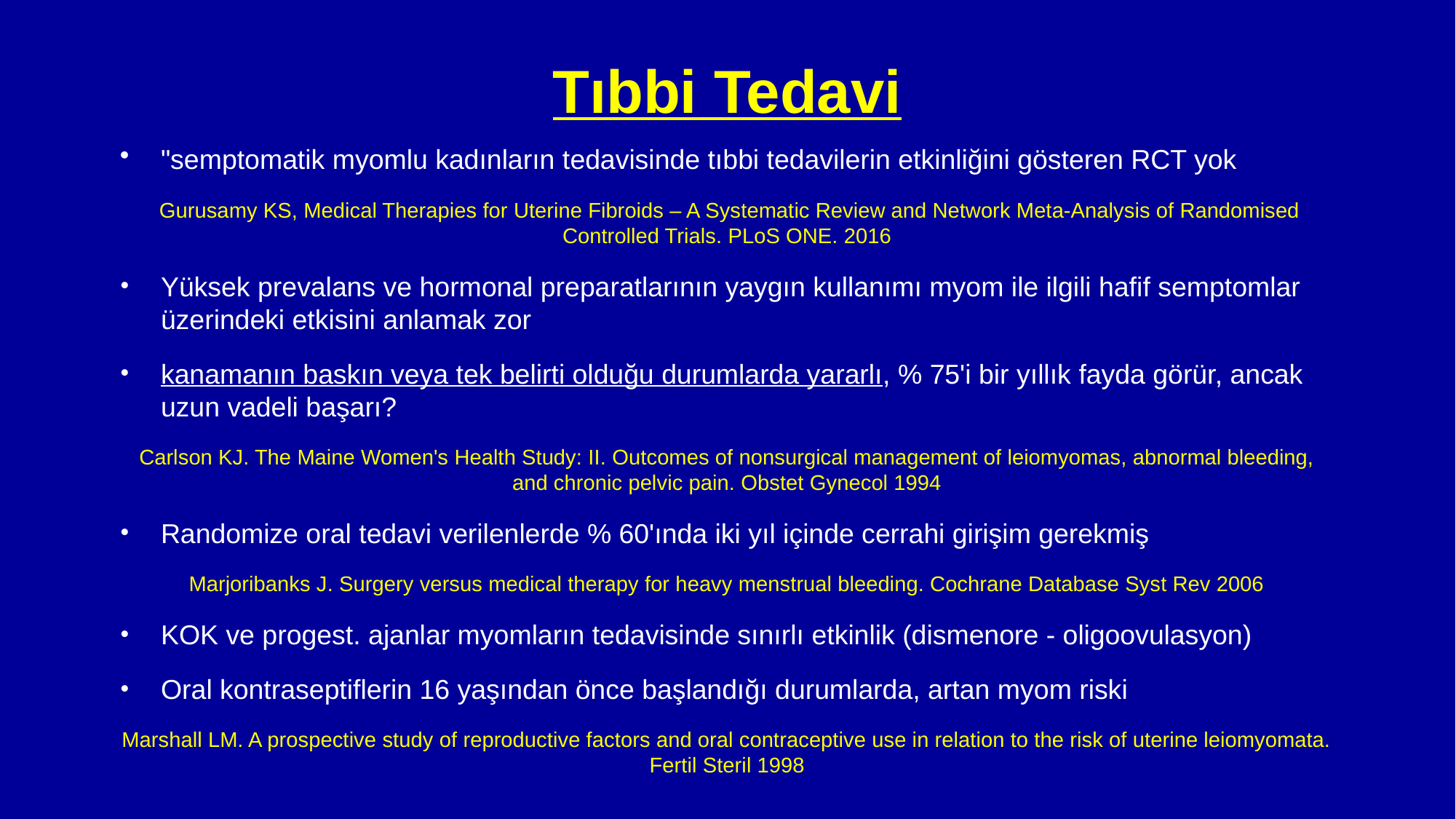

# Tıbbi Tedavi
"semptomatik myomlu kadınların tedavisinde tıbbi tedavilerin etkinliğini gösteren RCT yok
 Gurusamy KS, Medical Therapies for Uterine Fibroids – A Systematic Review and Network Meta-Analysis of Randomised Controlled Trials. PLoS ONE. 2016
Yüksek prevalans ve hormonal preparatlarının yaygın kullanımı myom ile ilgili hafif semptomlar üzerindeki etkisini anlamak zor
kanamanın baskın veya tek belirti olduğu durumlarda yararlı, % 75'i bir yıllık fayda görür, ancak uzun vadeli başarı?
Carlson KJ. The Maine Women's Health Study: II. Outcomes of nonsurgical management of leiomyomas, abnormal bleeding, and chronic pelvic pain. Obstet Gynecol 1994
Randomize oral tedavi verilenlerde % 60'ında iki yıl içinde cerrahi girişim gerekmiş
Marjoribanks J. Surgery versus medical therapy for heavy menstrual bleeding. Cochrane Database Syst Rev 2006
KOK ve progest. ajanlar myomların tedavisinde sınırlı etkinlik (dismenore - oligoovulasyon)
Oral kontraseptiflerin 16 yaşından önce başlandığı durumlarda, artan myom riski
Marshall LM. A prospective study of reproductive factors and oral contraceptive use in relation to the risk of uterine leiomyomata. Fertil Steril 1998